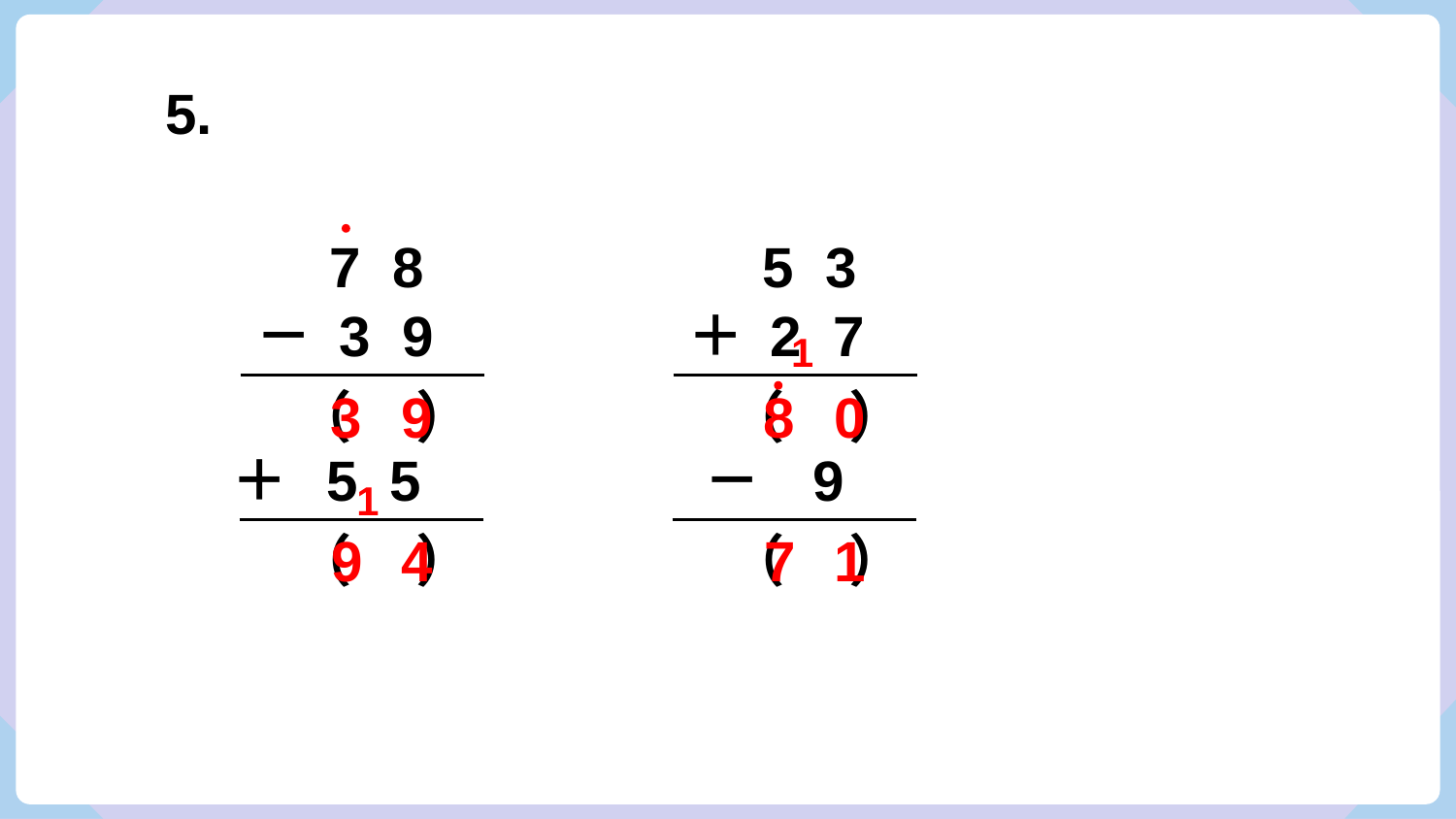

5.
7  8

5  3
－ 3  9
＋ 2  7
1
（     ）
3
 9
（     ）
8
 0

＋  5  5
－   9
1
（     ）
9
 4
（     ）
7
 1